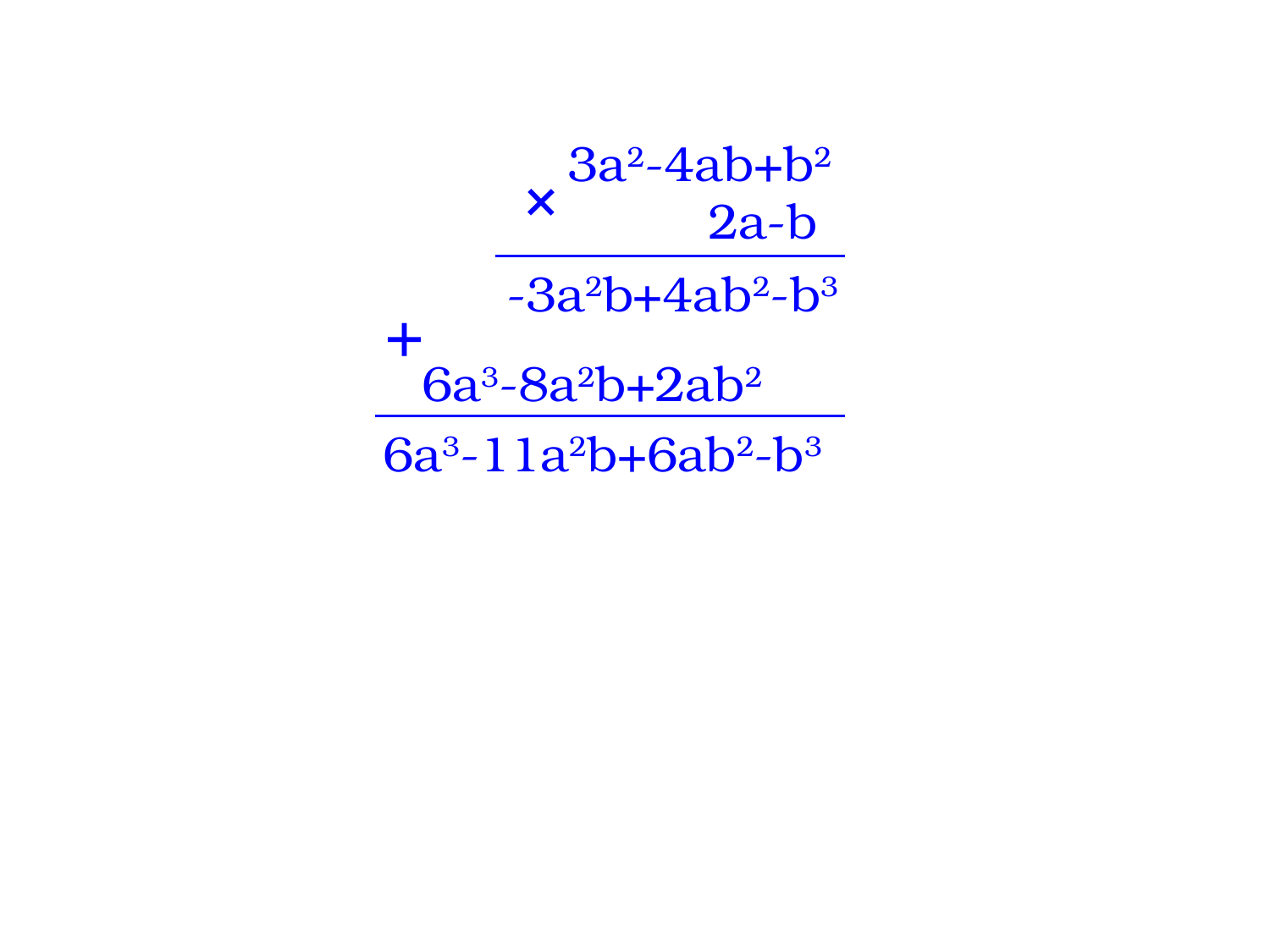

3a2-4ab+b2
+
2a-b
-3a2b+4ab2-b3
+
6a3-8a2b+2ab2
6a3-11a2b+6ab2-b3